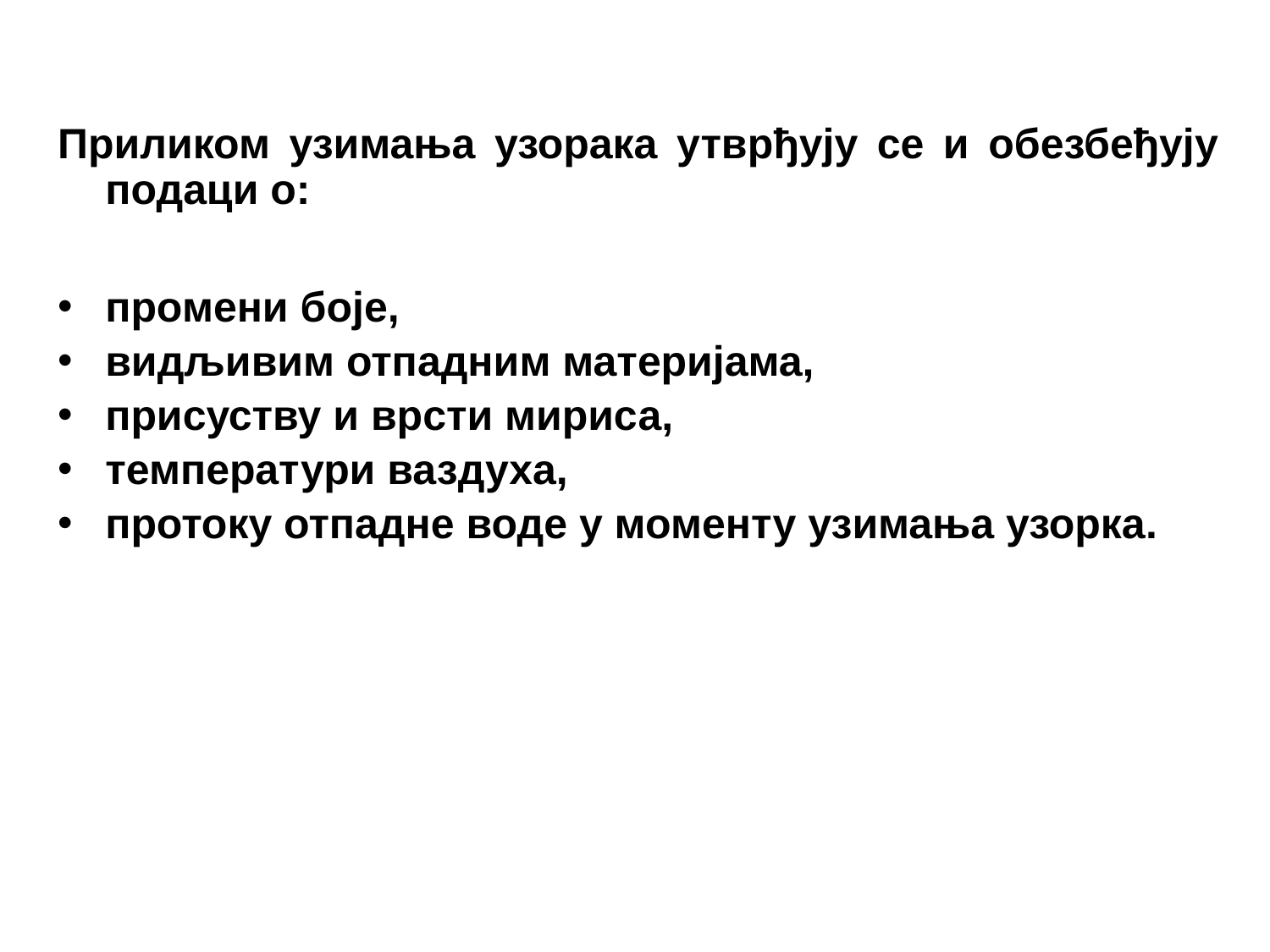

Приликом узимања узорака утврђују се и обезбеђују подаци о:

промени боје,
видљивим отпадним материјама,
присуству и врсти мириса,
температури ваздуха,
протоку отпадне воде у моменту узимања узорка.